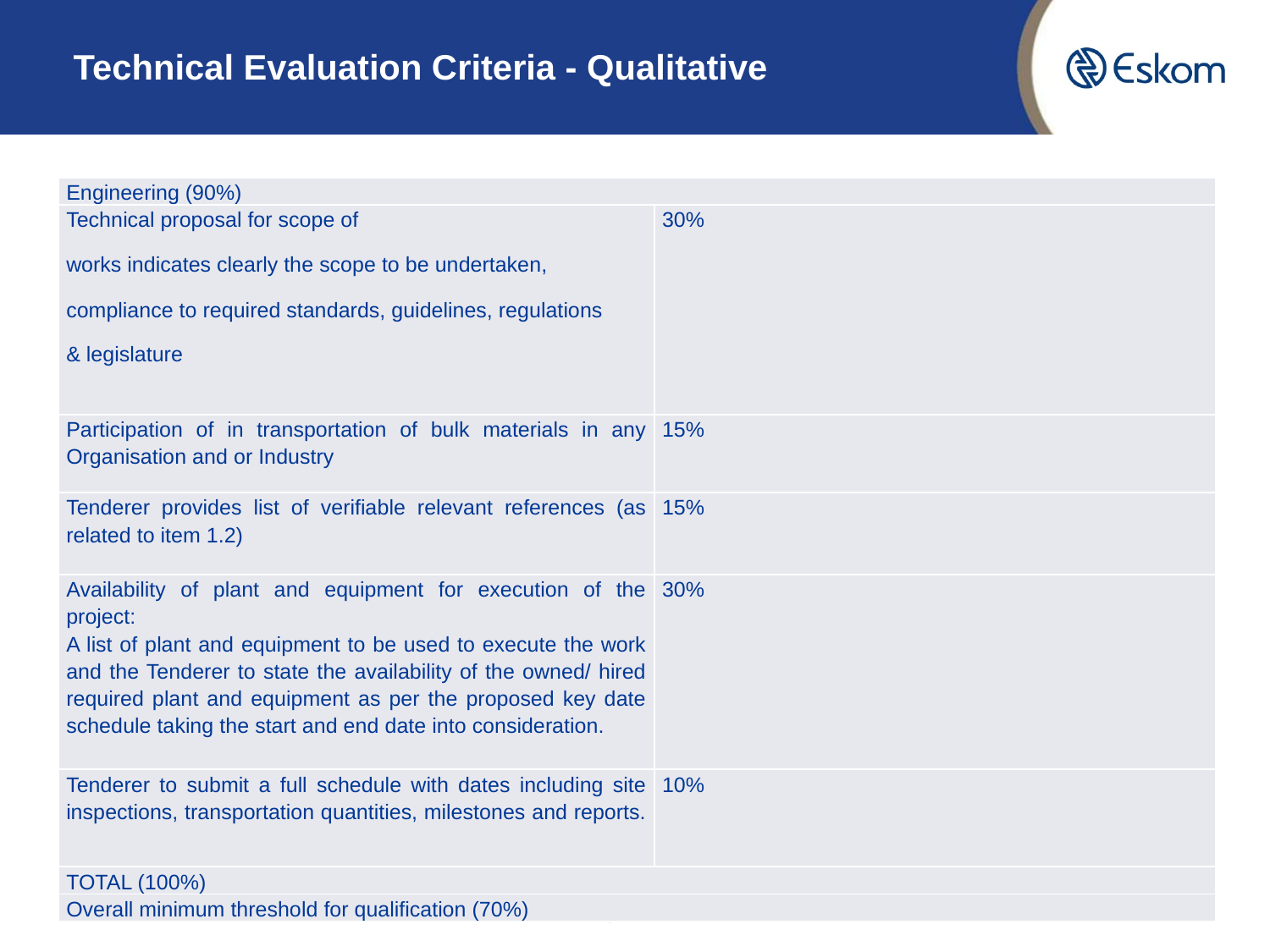

# Technical Evaluation Criteria - Qualitative
| Engineering (90%) |  |
| --- | --- |
| Technical proposal for scope of works indicates clearly the scope to be undertaken, compliance to required standards, guidelines, regulations & legislature | 30% |
| Participation of in transportation of bulk materials in any Organisation and or Industry | 15% |
| Tenderer provides list of verifiable relevant references (as related to item 1.2) | 15% |
| Availability of plant and equipment for execution of the project: A list of plant and equipment to be used to execute the work and the Tenderer to state the availability of the owned/ hired required plant and equipment as per the proposed key date schedule taking the start and end date into consideration. | 30% |
| Tenderer to submit a full schedule with dates including site inspections, transportation quantities, milestones and reports. | 10% |
| TOTAL (100%) |  |
| Overall minimum threshold for qualification (70%) |  |
8